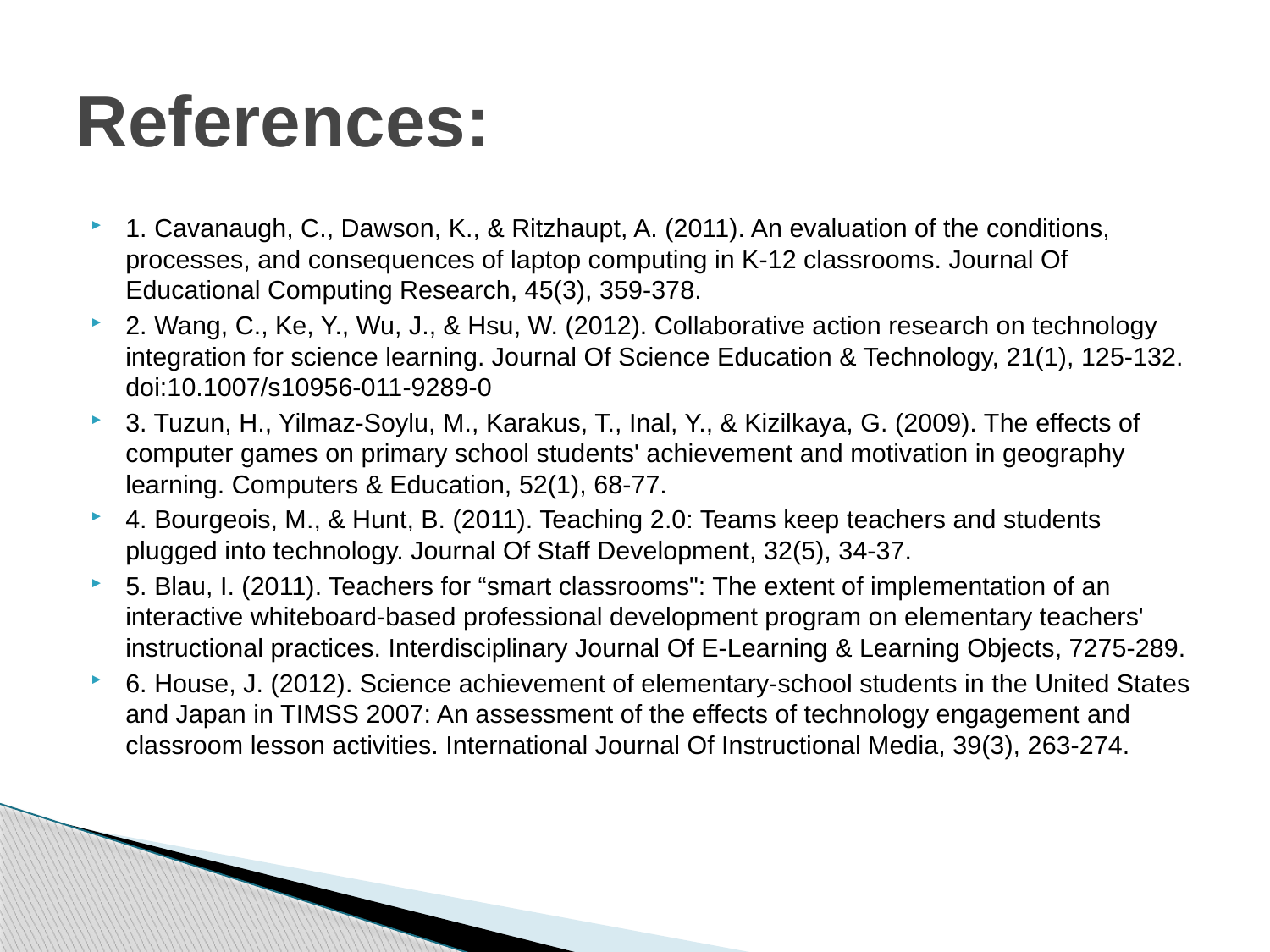

# References:
1. Cavanaugh, C., Dawson, K., & Ritzhaupt, A. (2011). An evaluation of the conditions, processes, and consequences of laptop computing in K-12 classrooms. Journal Of Educational Computing Research, 45(3), 359-378.
2. Wang, C., Ke, Y., Wu, J., & Hsu, W. (2012). Collaborative action research on technology integration for science learning. Journal Of Science Education & Technology, 21(1), 125-132. doi:10.1007/s10956-011-9289-0
3. Tuzun, H., Yilmaz-Soylu, M., Karakus, T., Inal, Y., & Kizilkaya, G. (2009). The effects of computer games on primary school students' achievement and motivation in geography learning. Computers & Education, 52(1), 68-77.
4. Bourgeois, M., & Hunt, B. (2011). Teaching 2.0: Teams keep teachers and students plugged into technology. Journal Of Staff Development, 32(5), 34-37.
5. Blau, I. (2011). Teachers for “smart classrooms": The extent of implementation of an interactive whiteboard-based professional development program on elementary teachers' instructional practices. Interdisciplinary Journal Of E-Learning & Learning Objects, 7275-289.
6. House, J. (2012). Science achievement of elementary-school students in the United States and Japan in TIMSS 2007: An assessment of the effects of technology engagement and classroom lesson activities. International Journal Of Instructional Media, 39(3), 263-274.